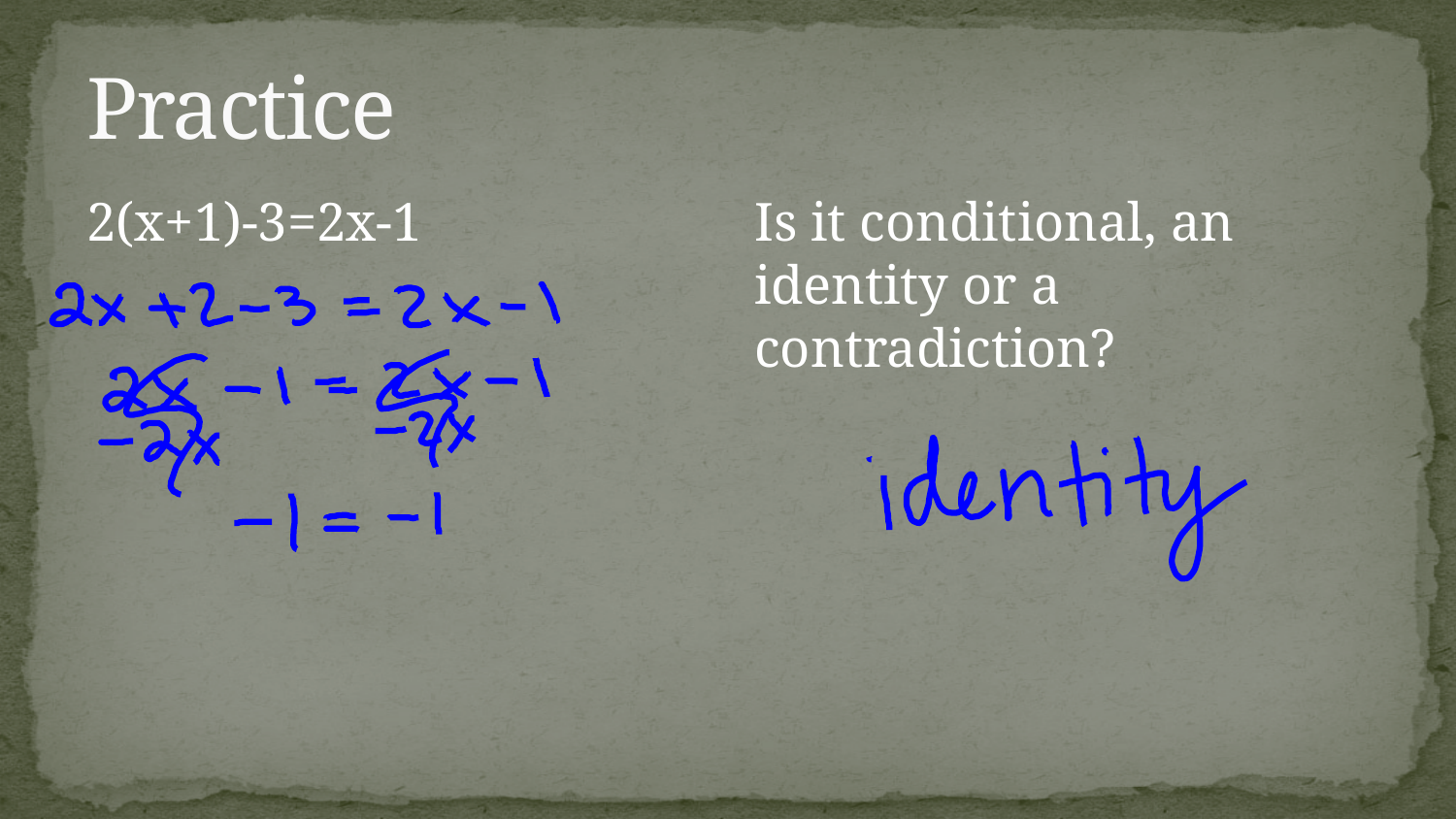

# Practice
2(x+1)-3=2x-1
Is it conditional, an identity or a contradiction?